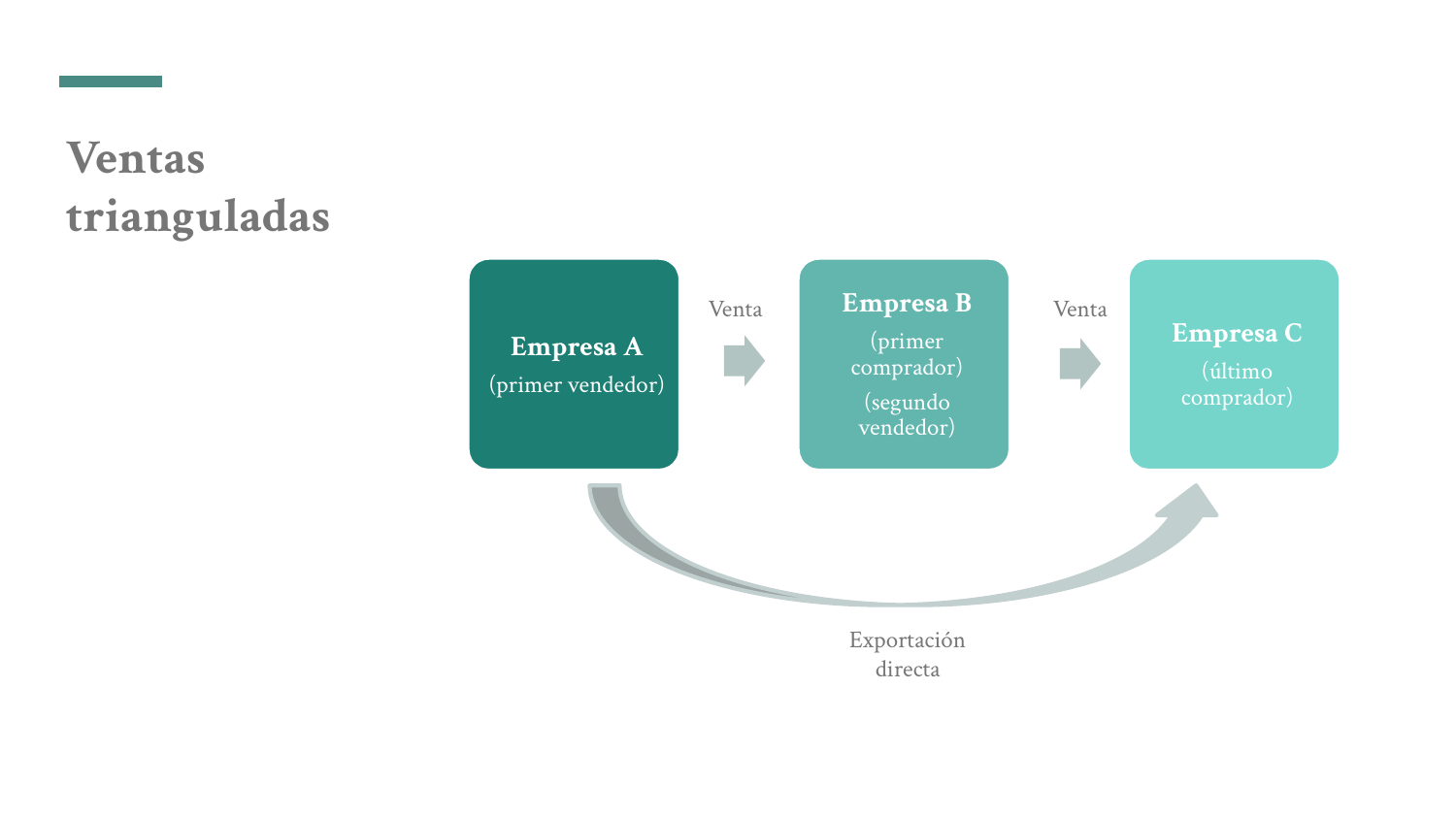

Empresa A
(primer vendedor)

Empresa B
(primer comprador)
(segundo vendedor)

Empresa C
(último comprador)
# Ventas trianguladas
Venta
Venta

Exportación directa